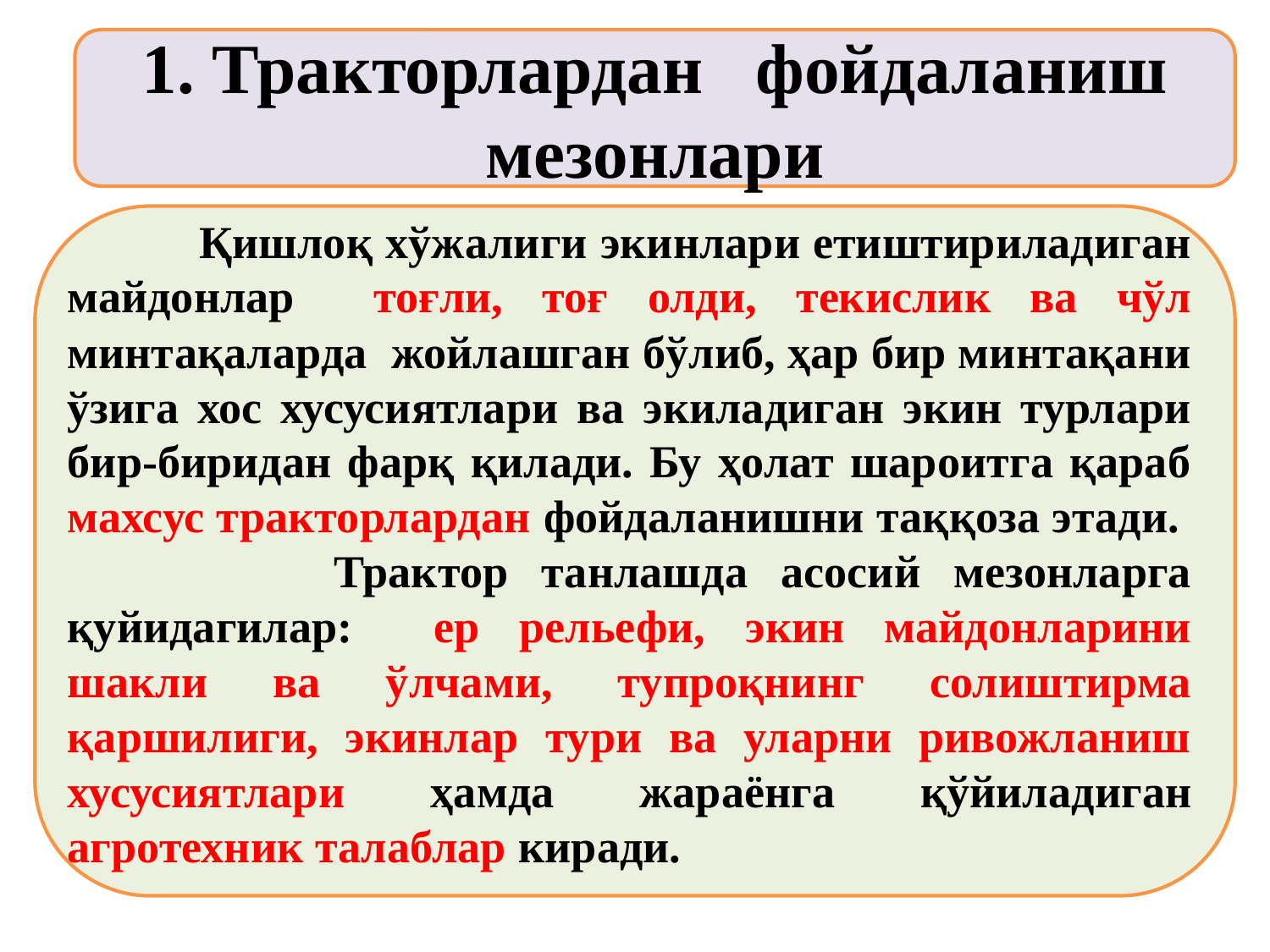

1. Тракторлардан   фойдаланиш мезонлари

           Қишлоқ хўжалиги экинлари етиштириладиган майдонлар  тоғли, тоғ олди, текислик ва чўл минтақаларда  жойлашган бўлиб, ҳар бир минтақани ўзига хос хусусиятлари ва экиладиган экин турлари бир-биридан фарқ қилади. Бу ҳолат шароитга қараб махсус тракторлардан фойдаланишни таққоза этади.
        Трактор танлашда асосий мезонларга қуйидагилар:  ер рельефи, экин майдонларини шакли ва ўлчами, тупроқнинг солиштирма қаршилиги, экинлар тури ва уларни ривожланиш хусусиятлари ҳамда жараёнга қўйиладиган агротехник талаблар киради.